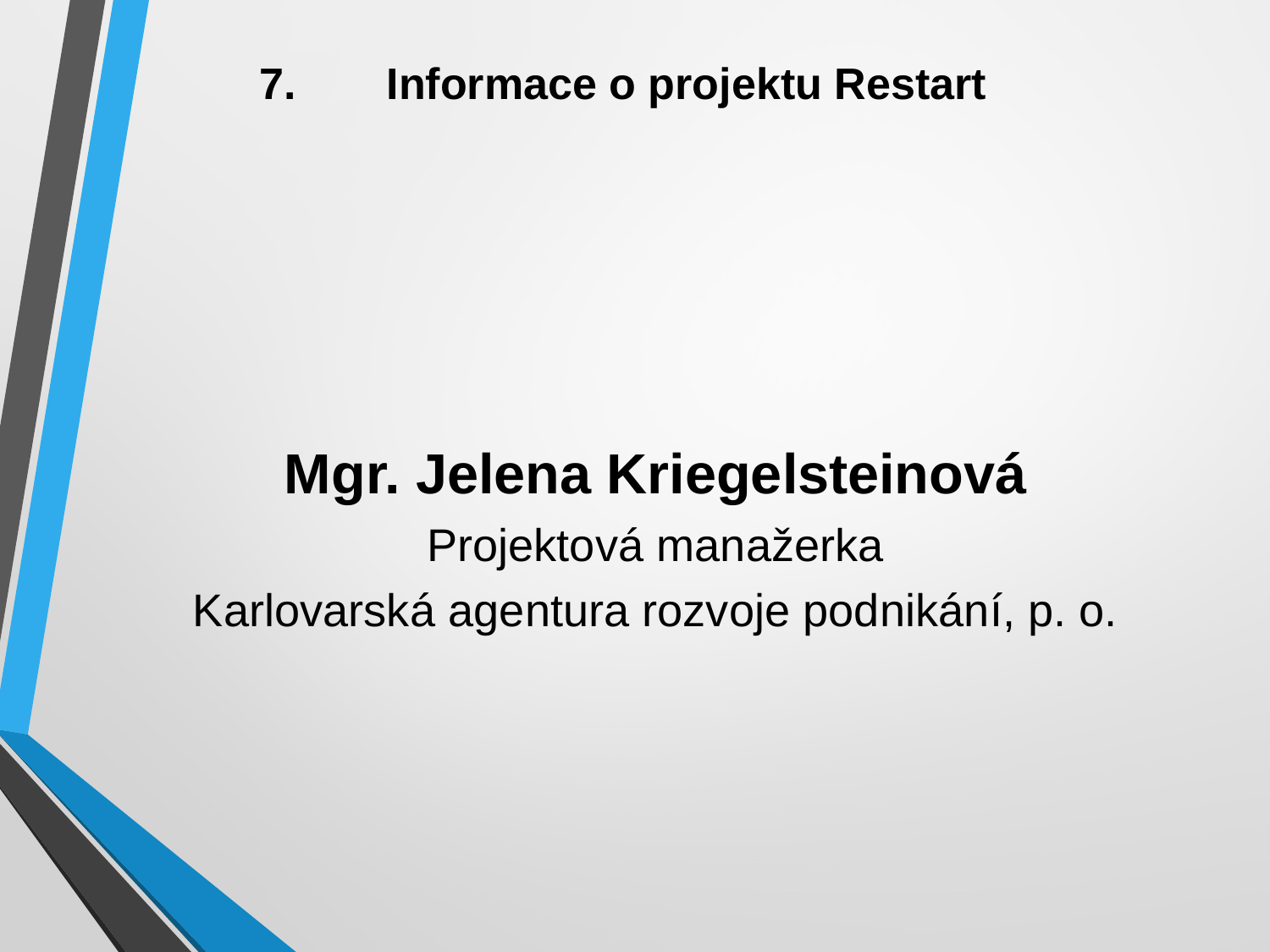

# 7.	Informace o projektu Restart

Mgr. Jelena Kriegelsteinová
Projektová manažerka
Karlovarská agentura rozvoje podnikání, p. o.